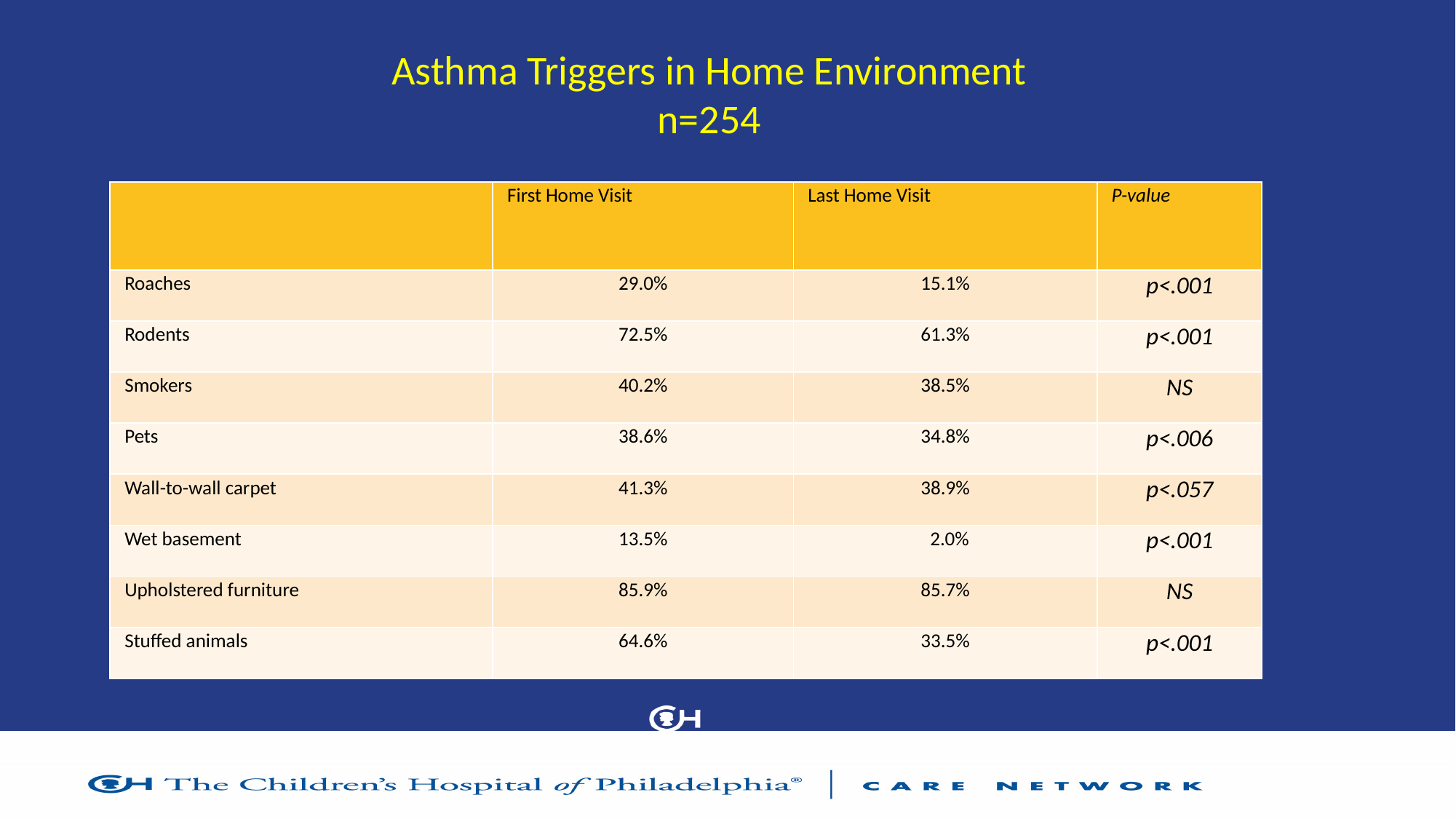

# Asthma Triggers in Home Environment n=254
|  | First Home Visit | Last Home Visit | P-value |
| --- | --- | --- | --- |
| Roaches | 29.0% | 15.1% | p<.001 |
| Rodents | 72.5% | 61.3% | p<.001 |
| Smokers | 40.2% | 38.5% | NS |
| Pets | 38.6% | 34.8% | p<.006 |
| Wall-to-wall carpet | 41.3% | 38.9% | p<.057 |
| Wet basement | 13.5% | 2.0% | p<.001 |
| Upholstered furniture | 85.9% | 85.7% | NS |
| Stuffed animals | 64.6% | 33.5% | p<.001 |